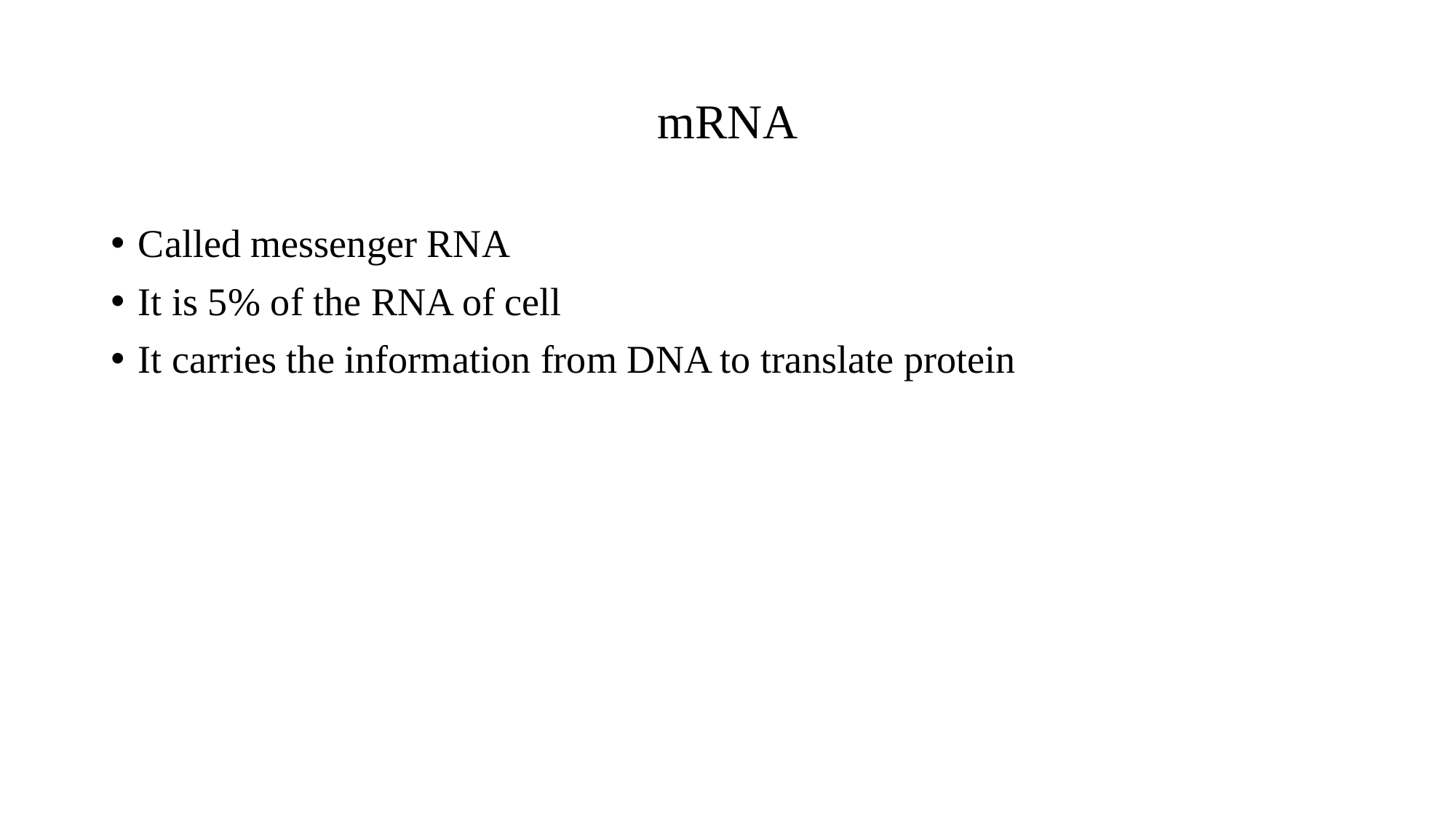

# mRNA
Called messenger RNA
It is 5% of the RNA of cell
It carries the information from DNA to translate protein